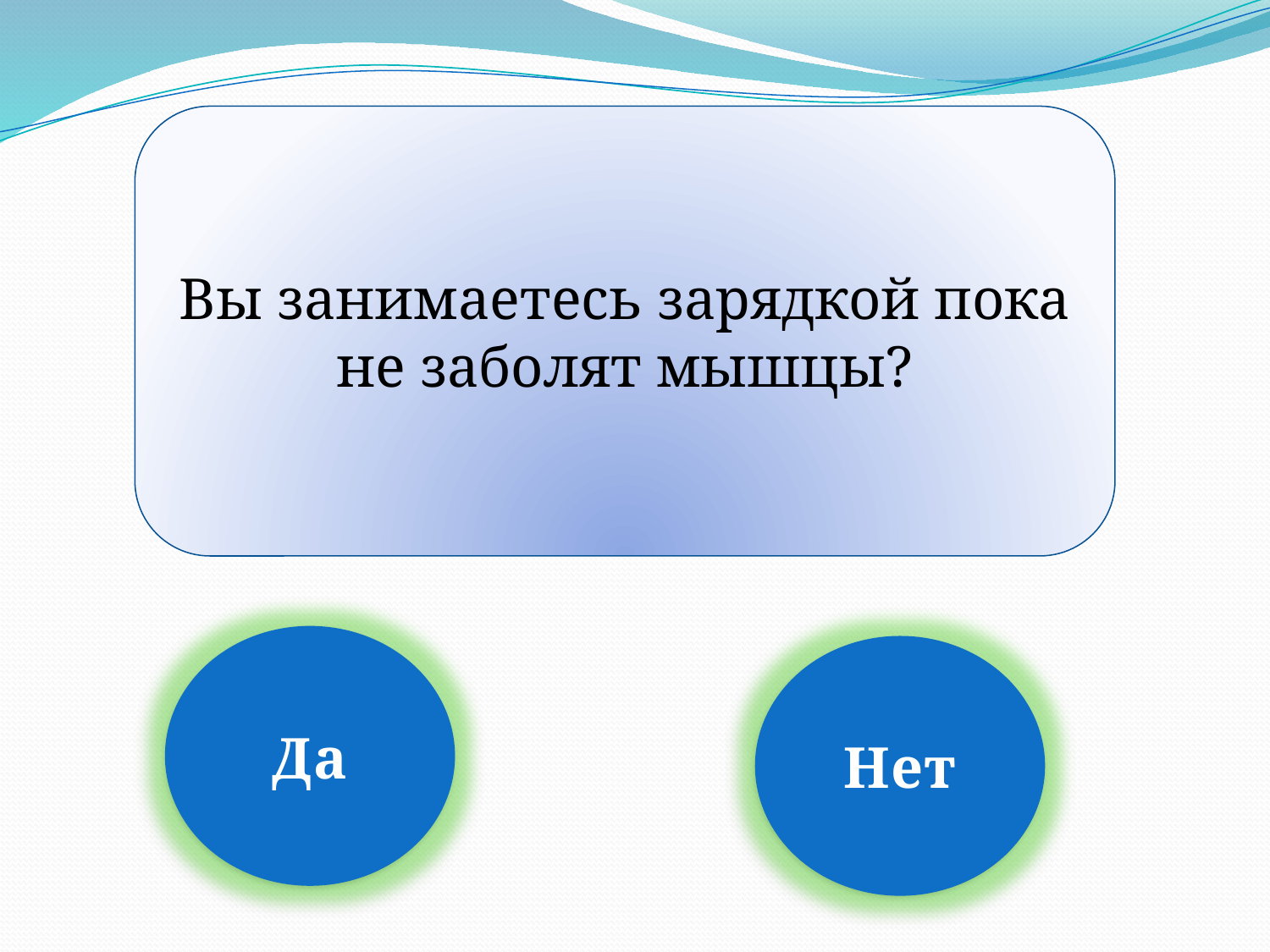

Вы занимаетесь зарядкой пока не заболят мышцы?
Да
Нет